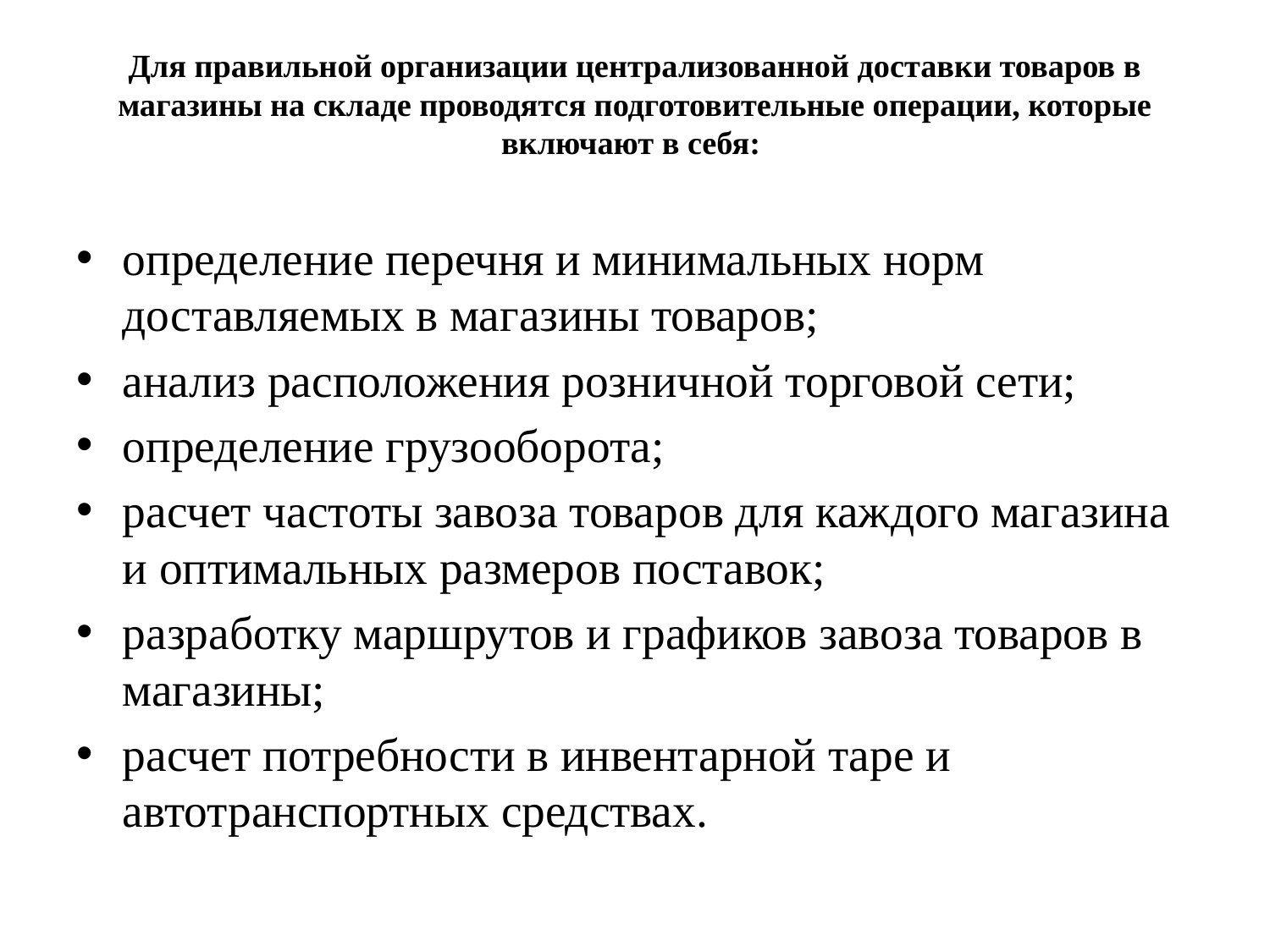

# Для правильной организации централизованной доставки товаров в магазины на складе проводятся подготовительные операции, которые включают в себя:
определение перечня и минимальных норм доставляемых в магазины товаров;
анализ расположения розничной торговой сети;
определение грузооборота;
расчет частоты завоза товаров для каждого магазина и оптимальных размеров поставок;
разработку маршрутов и графиков завоза товаров в магазины;
расчет потребности в инвентарной таре и автотранспортных средствах.